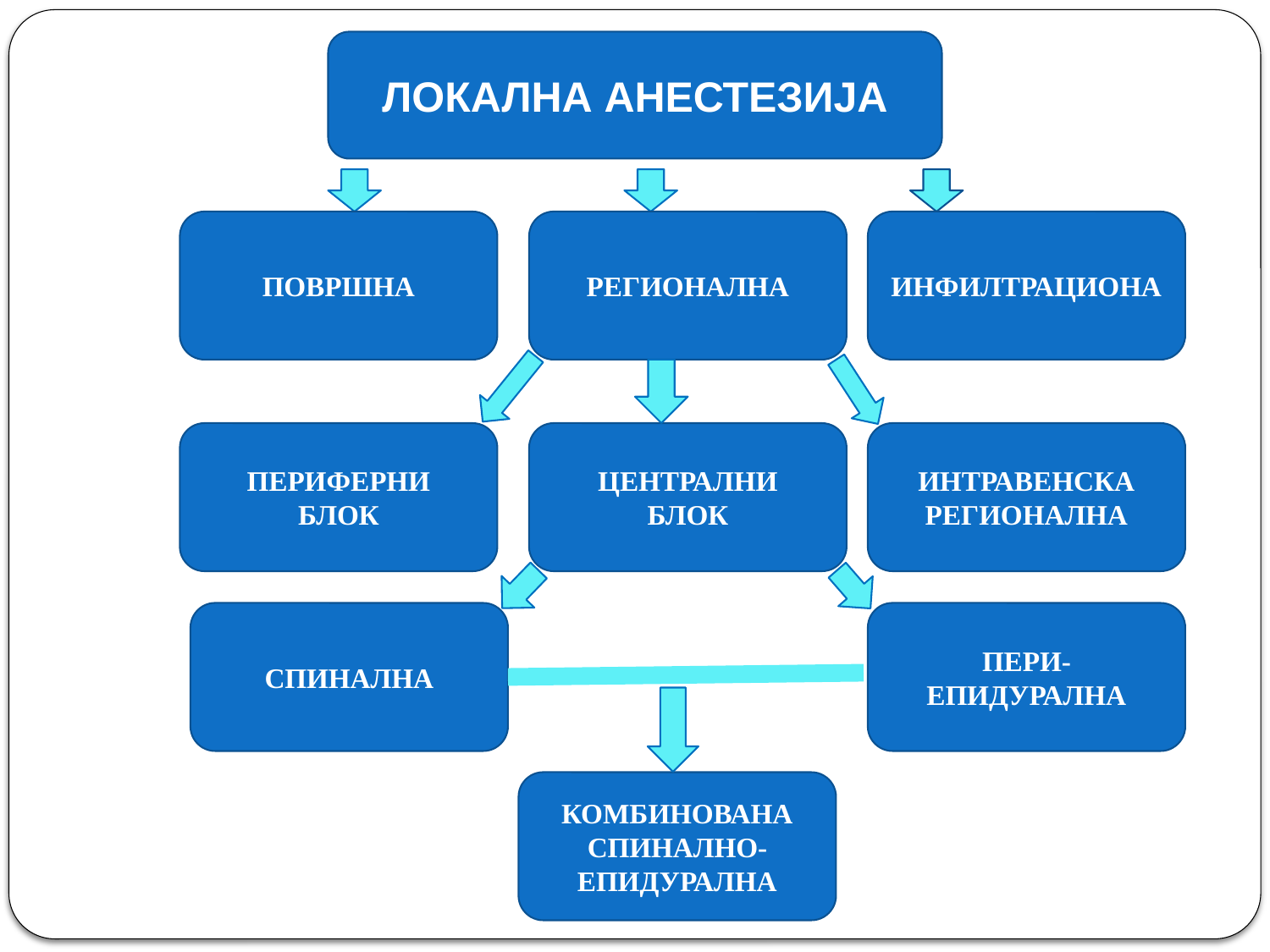

ЛОКАЛНА АНЕСТЕЗИЈА

ПОВРШНА
РЕГИОНАЛНА
ИНФИЛТРАЦИОНА

ПЕРИФЕРНИ
БЛОК
ЦЕНТРАЛНИ
БЛОК
ИНТРАВЕНСКА
РЕГИОНАЛНА

СПИНАЛНА
ПЕРИ-ЕПИДУРАЛНА

КОМБИНОВАНА
СПИНАЛНО-ЕПИДУРАЛНА